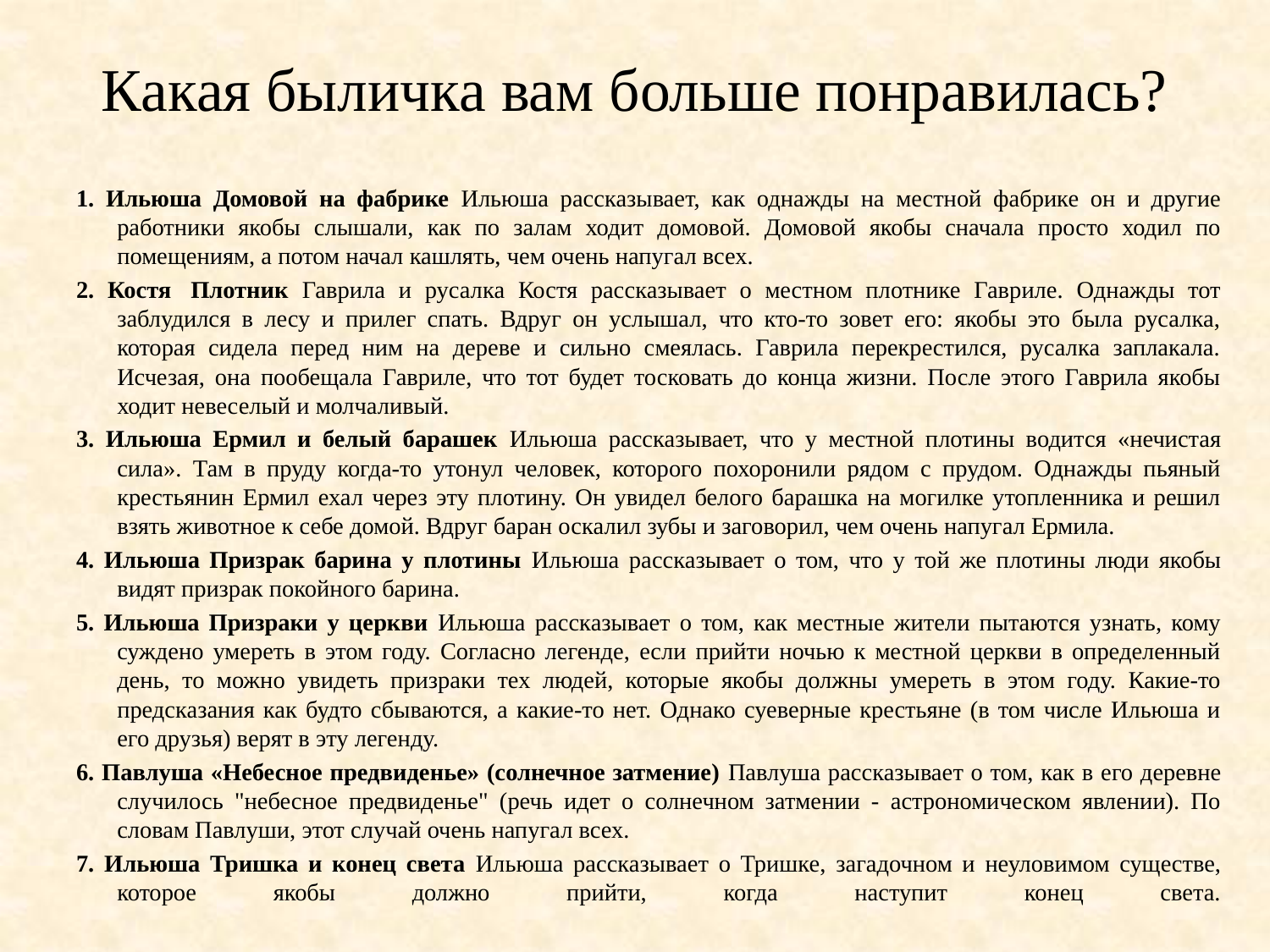

# Какая быличка вам больше понравилась?
1. Ильюша Домовой на фабрике Ильюша рассказывает, как однажды на местной фабрике он и другие работники якобы слышали, как по залам ходит домовой. Домовой якобы сначала просто ходил по помещениям, а потом начал кашлять, чем очень напугал всех.
2. Костя  Плотник Гаврила и русалка Костя рассказывает о местном плотнике Гавриле. Однажды тот заблудился в лесу и прилег спать. Вдруг он услышал, что кто-то зовет его: якобы это была русалка, которая сидела перед ним на дереве и сильно смеялась. Гаврила перекрестился, русалка заплакала. Исчезая, она пообещала Гавриле, что тот будет тосковать до конца жизни. После этого Гаврила якобы ходит невеселый и молчаливый.
3. Ильюша Ермил и белый барашек Ильюша рассказывает, что у местной плотины водится «нечистая сила». Там в пруду когда-то утонул человек, которого похоронили рядом с прудом. Однажды пьяный крестьянин Ермил ехал через эту плотину. Он увидел белого барашка на могилке утопленника и решил взять животное к себе домой. Вдруг баран оскалил зубы и заговорил, чем очень напугал Ермила.
4. Ильюша Призрак барина у плотины Ильюша рассказывает о том, что у той же плотины люди якобы видят призрак покойного барина.
5. Ильюша Призраки у церкви Ильюша рассказывает о том, как местные жители пытаются узнать, кому суждено умереть в этом году. Согласно легенде, если прийти ночью к местной церкви в определенный день, то можно увидеть призраки тех людей, которые якобы должны умереть в этом году. Какие-то предсказания как будто сбываются, а какие-то нет. Однако суеверные крестьяне (в том числе Ильюша и его друзья) верят в эту легенду.
6. Павлуша «Небесное предвиденье» (солнечное затмение) Павлуша рассказывает о том, как в его деревне случилось "небесное предвиденье" (речь идет о солнечном затмении - астрономическом явлении). По словам Павлуши, этот случай очень напугал всех.
7. Ильюша Тришка и конец света Ильюша рассказывает о Тришке, загадочном и неуловимом существе, которое якобы должно прийти, когда наступит конец света.